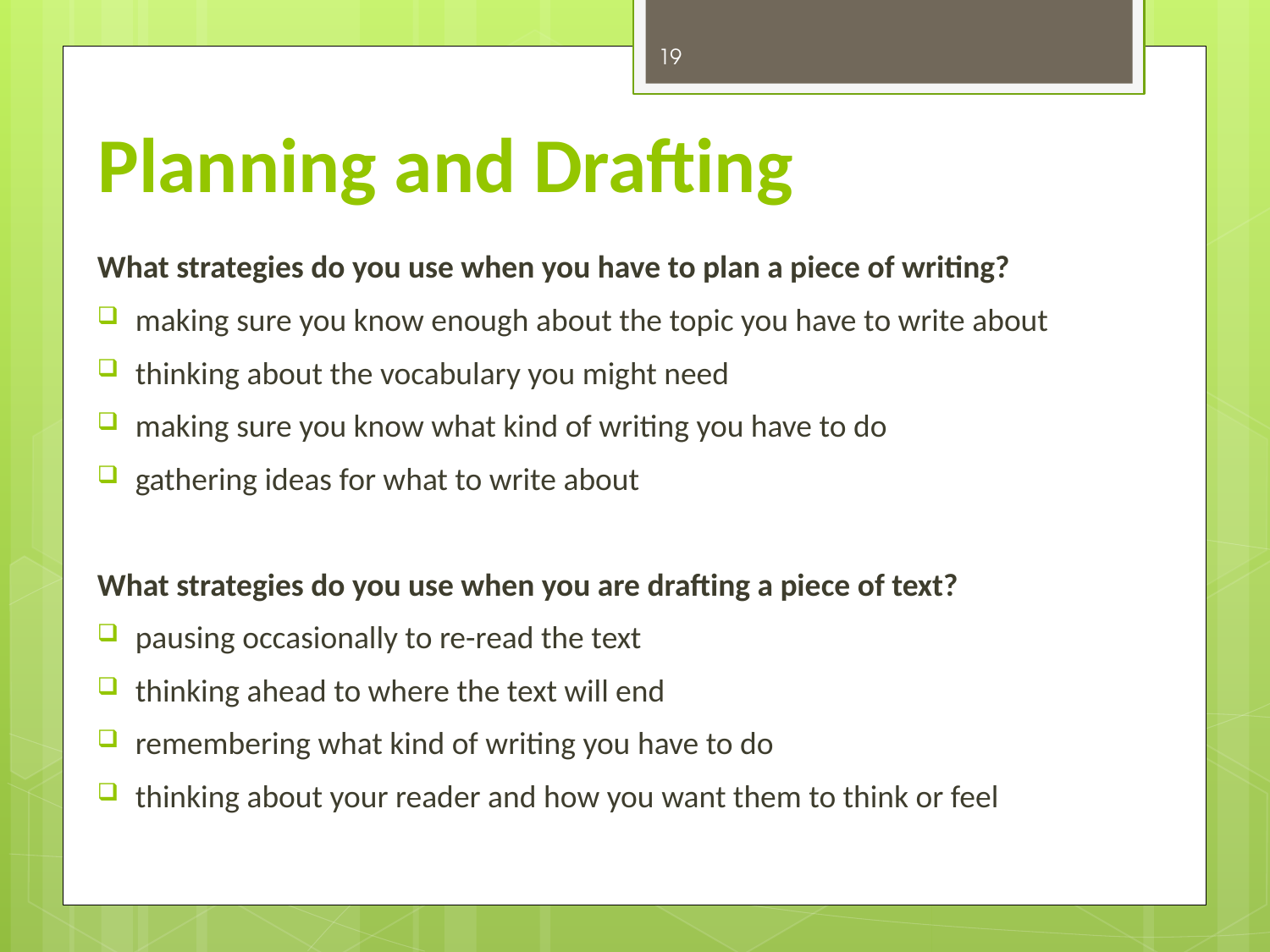

19
# Planning and Drafting
What strategies do you use when you have to plan a piece of writing?
making sure you know enough about the topic you have to write about
thinking about the vocabulary you might need
making sure you know what kind of writing you have to do
gathering ideas for what to write about

What strategies do you use when you are drafting a piece of text?
pausing occasionally to re-read the text
thinking ahead to where the text will end
remembering what kind of writing you have to do
thinking about your reader and how you want them to think or feel